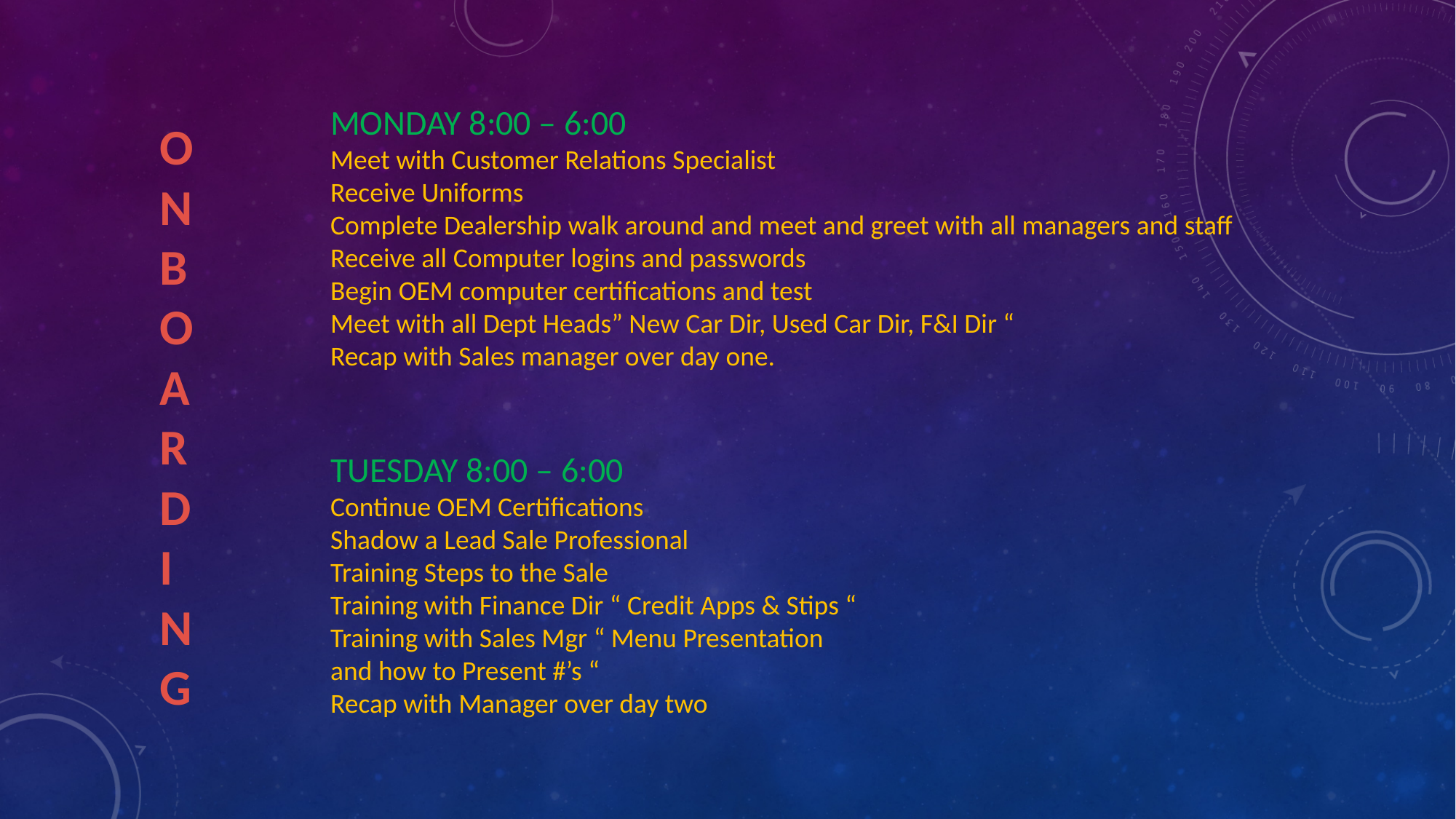

MONDAY 8:00 – 6:00
Meet with Customer Relations Specialist
Receive Uniforms
Complete Dealership walk around and meet and greet with all managers and staff
Receive all Computer logins and passwords
Begin OEM computer certifications and test
Meet with all Dept Heads” New Car Dir, Used Car Dir, F&I Dir “
Recap with Sales manager over day one.
O
N
B
O
A
R
D
I
N
G
TUESDAY 8:00 – 6:00
Continue OEM Certifications
Shadow a Lead Sale Professional
Training Steps to the Sale
Training with Finance Dir “ Credit Apps & Stips “
Training with Sales Mgr “ Menu Presentation and how to Present #’s “
Recap with Manager over day two